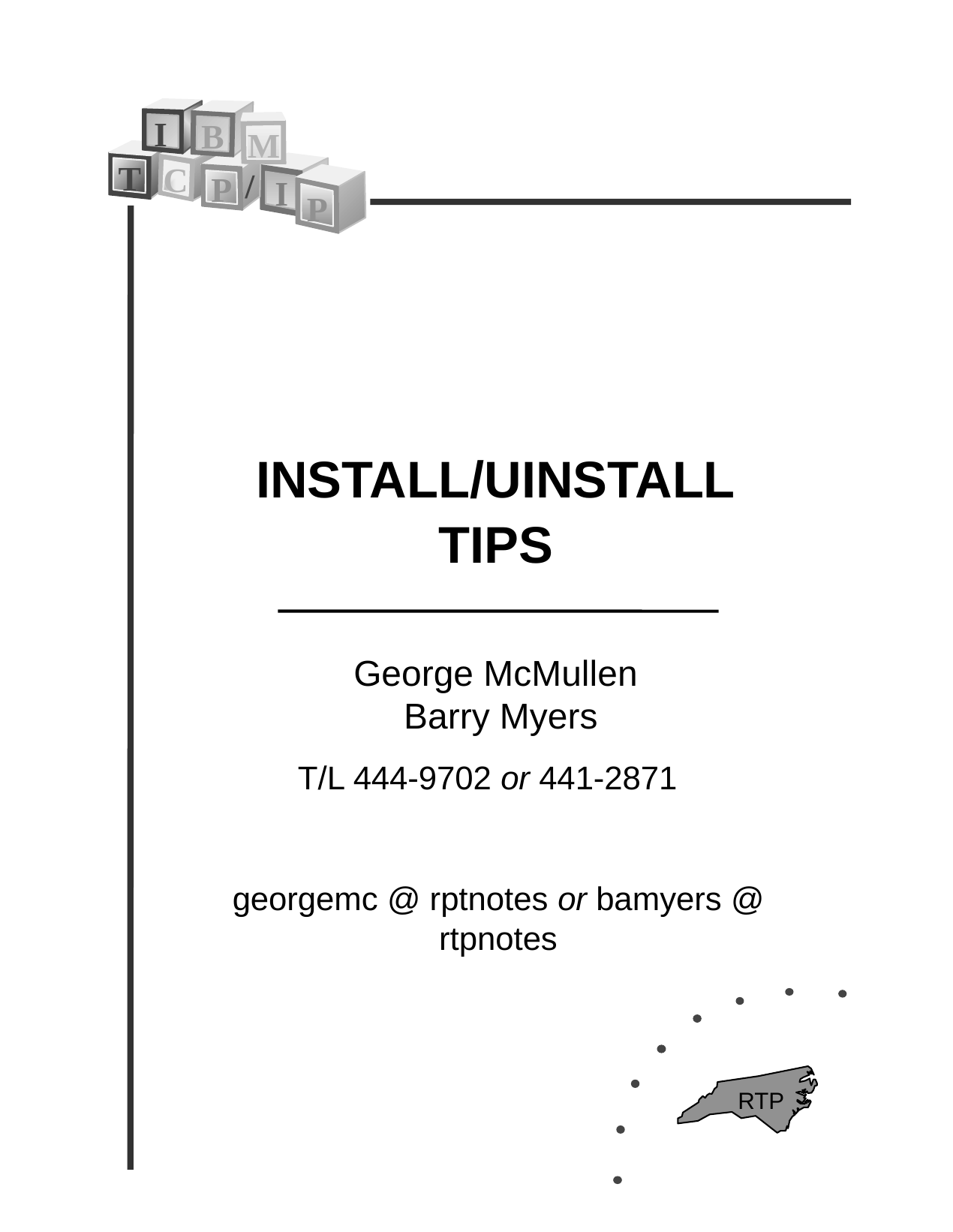

I

B

M

T
C

/

P

I

P

INSTALL/UINSTALL
TIPS

George McMullen
Barry Myers

T/L 444-9702 or 441-2871

georgemc @ rptnotes or bamyers @ rtpnotes

RTP